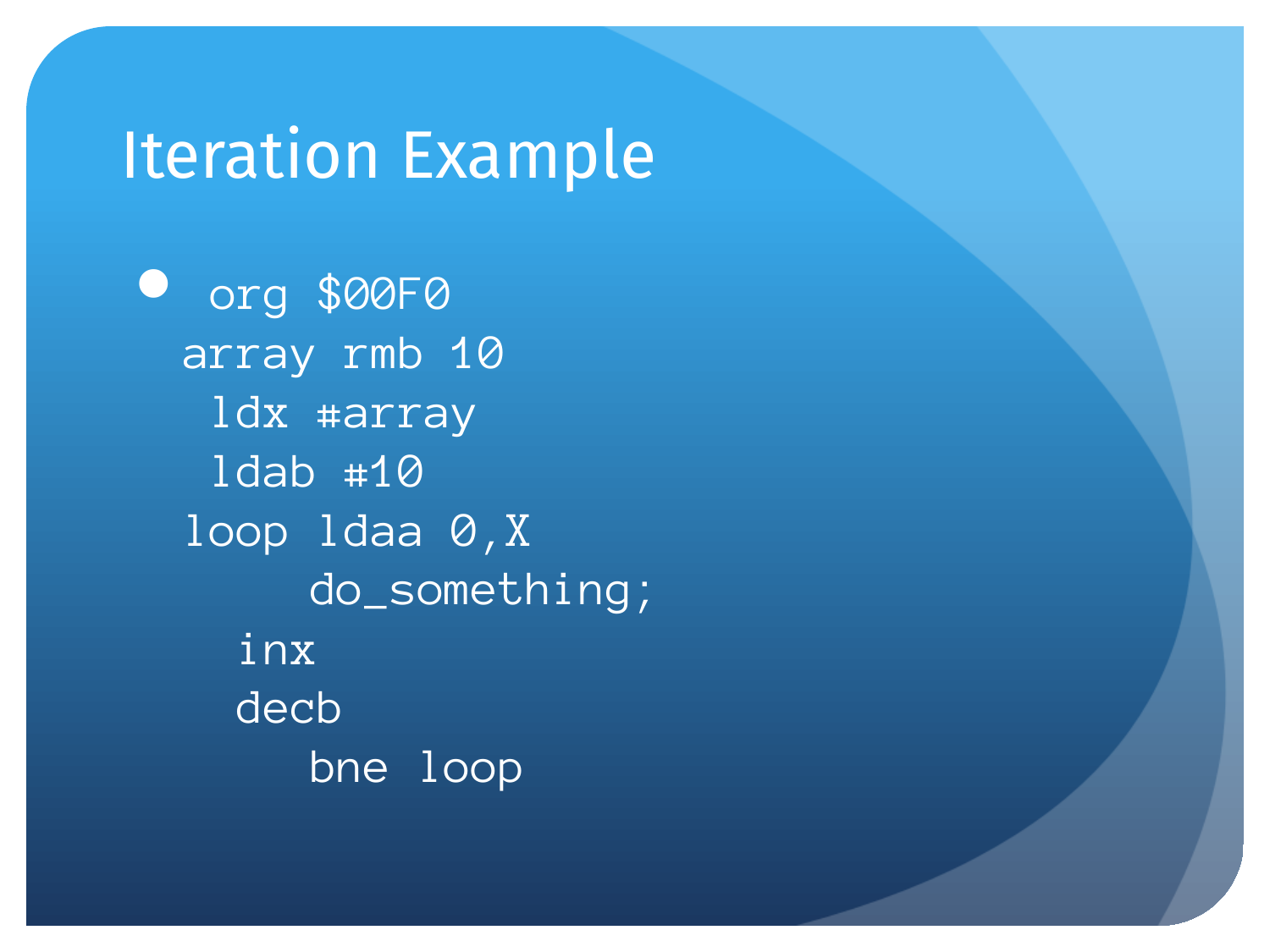

# Iteration Example
 org $00F0
array rmb 10
 ldx #array
 ldab #10
loop ldaa 0,X
	do_something;
  inx
  decb
	bne loop